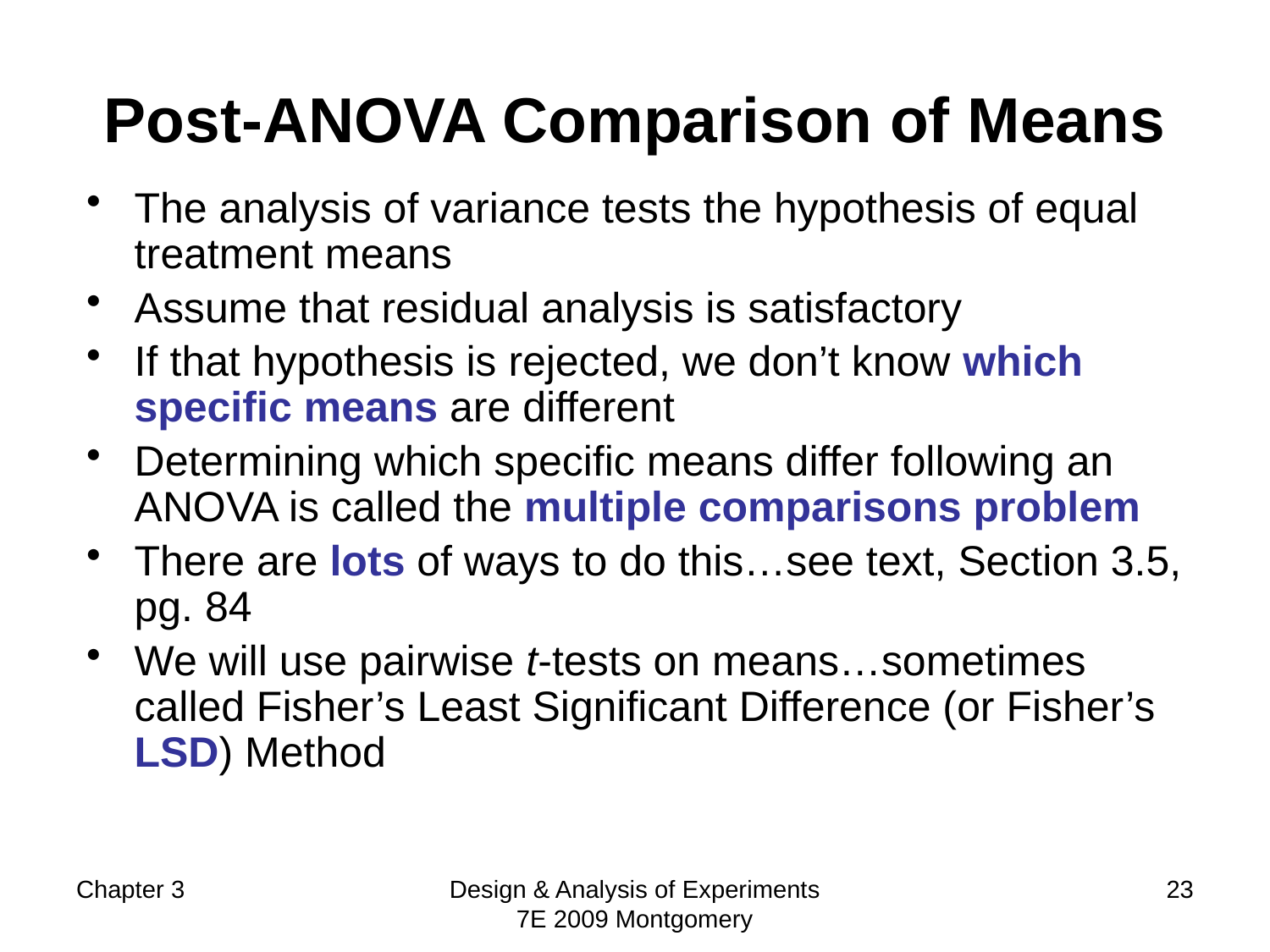

# Post-ANOVA Comparison of Means
The analysis of variance tests the hypothesis of equal treatment means
Assume that residual analysis is satisfactory
If that hypothesis is rejected, we don’t know which specific means are different
Determining which specific means differ following an ANOVA is called the multiple comparisons problem
There are lots of ways to do this…see text, Section 3.5, pg. 84
We will use pairwise t-tests on means…sometimes called Fisher’s Least Significant Difference (or Fisher’s LSD) Method
Chapter 3
Design & Analysis of Experiments 7E 2009 Montgomery
23